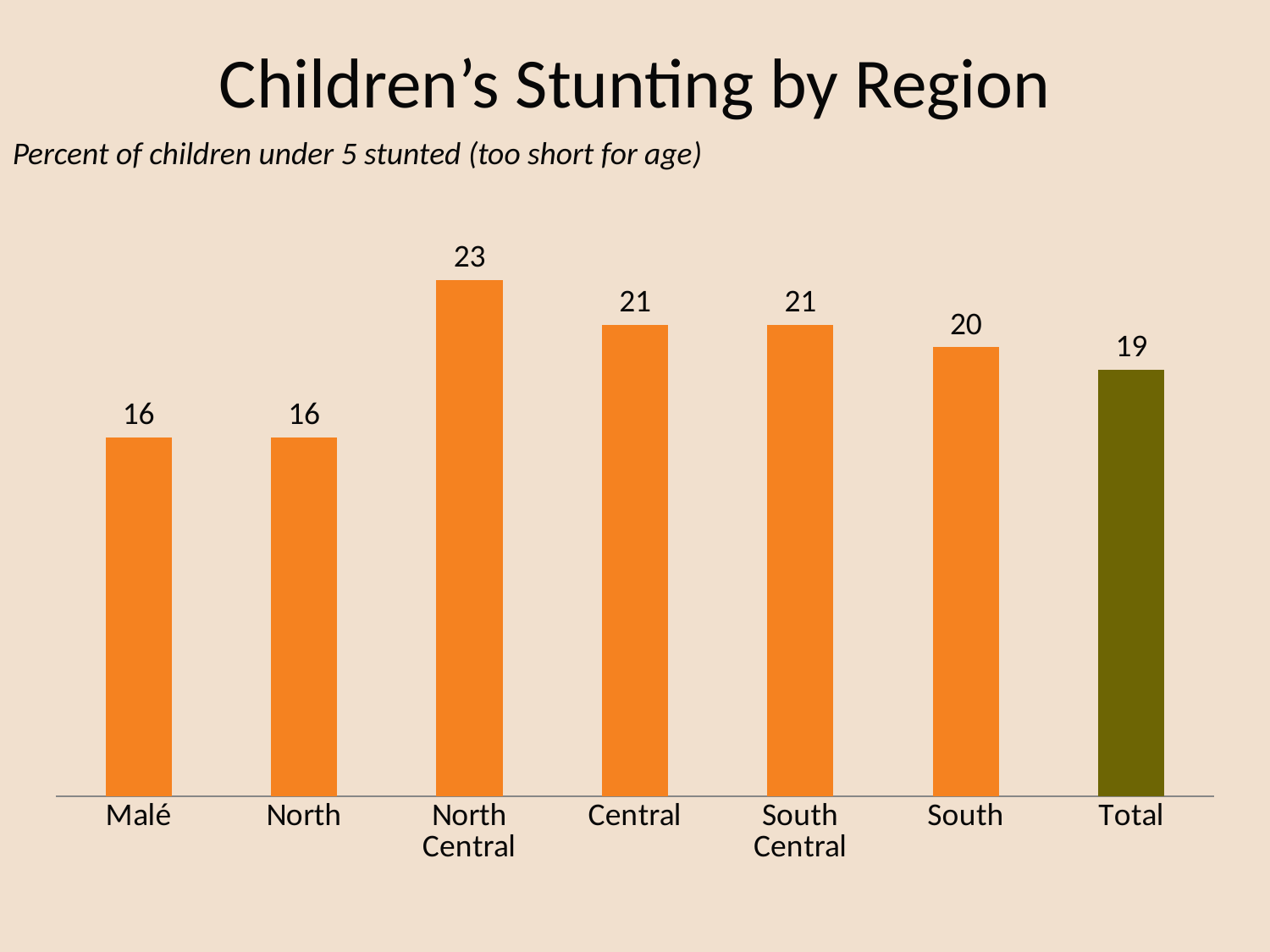

Children’s Stunting by Region
Percent of children under 5 stunted (too short for age)

### Chart

| Category | Series 1 |
|---|---|
| Malé | 16.0 |
| North | 16.0 |
| North Central | 23.0 |
| Central | 21.0 |
| South Central | 21.0 |
| South | 20.0 |
| Total | 19.0 |